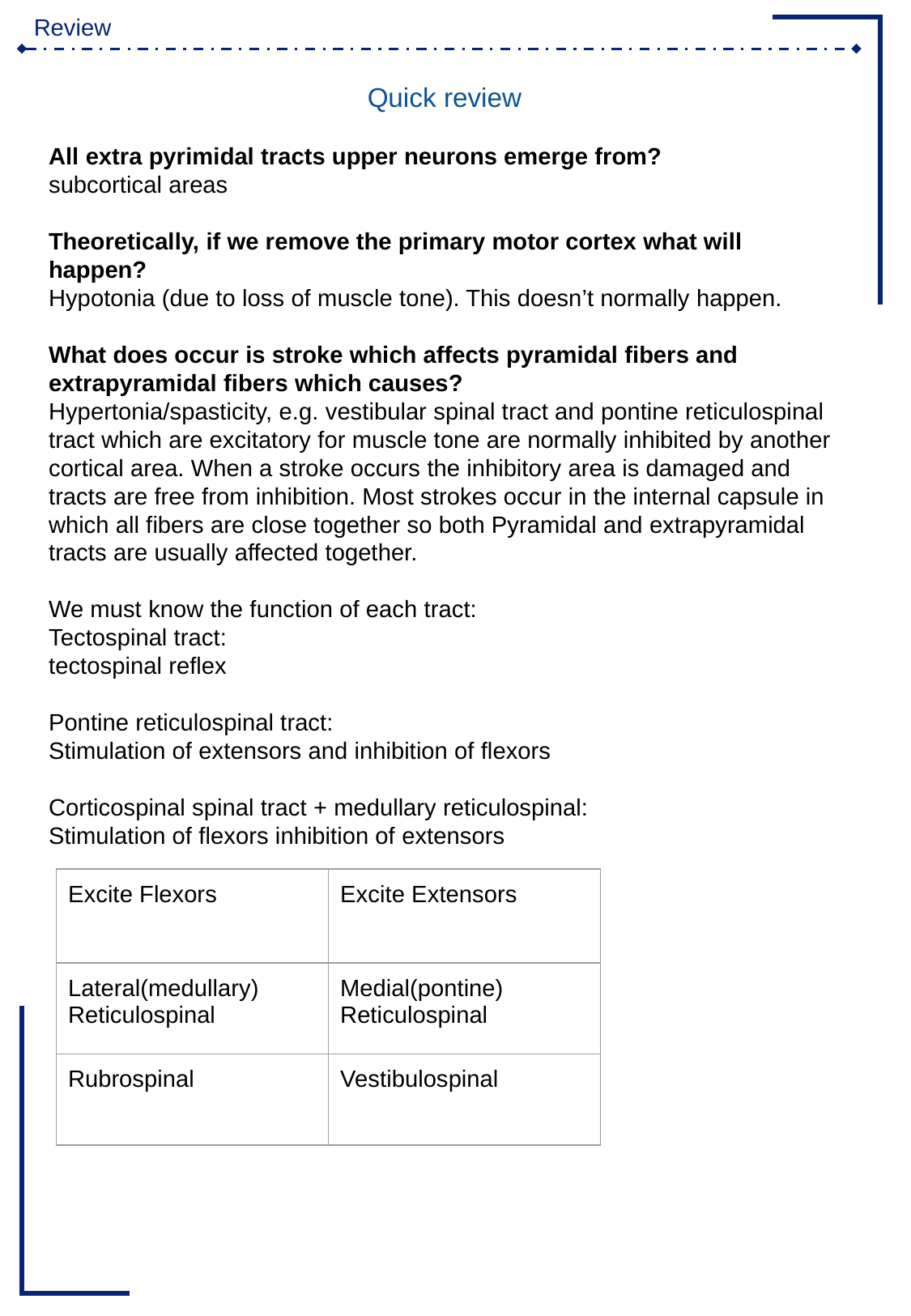

# Quick review

All extra pyrimidal tracts upper neurons emerge from?
subcortical areas

Theoretically, if we remove the primary motor cortex what will happen?
Hypotonia (due to loss of muscle tone). This doesn’t normally happen.

What does occur is stroke which affects pyramidal fibers and extrapyramidal fibers which causes?
Hypertonia/spasticity, e.g. vestibular spinal tract and pontine reticulospinal tract which are excitatory for muscle tone are normally inhibited by another cortical area. When a stroke occurs the inhibitory area is damaged and tracts are free from inhibition. Most strokes occur in the internal capsule in which all fibers are close together so both Pyramidal and extrapyramidal tracts are usually affected together.

We must know the function of each tract:
Tectospinal tract:
tectospinal reflex

Pontine reticulospinal tract:
Stimulation of extensors and inhibition of flexors

Corticospinal spinal tract + medullary reticulospinal:
Stimulation of flexors inhibition of extensors

| Excite Flexors | Excite Extensors |
| --- | --- |
| Lateral(medullary) Reticulospinal | Medial(pontine) Reticulospinal |
| Rubrospinal | Vestibulospinal |